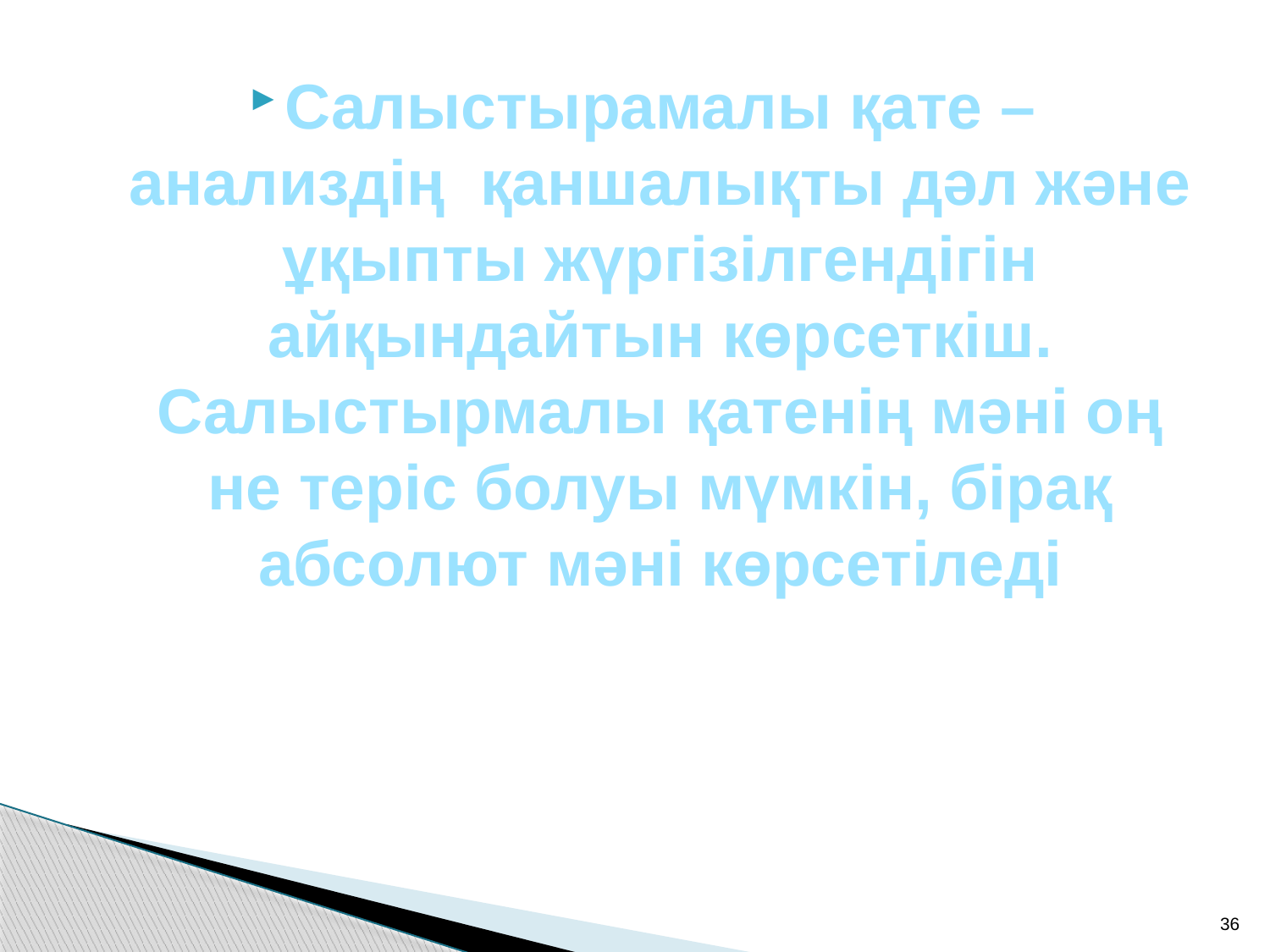

Салыстырамалы қате – анализдің  қаншалықты дәл және ұқыпты жүргiзiлгендiгiн айқындайтын көрсеткiш. Салыстырмалы қатенің мәні оң не теріс болуы мүмкін, бірақ абсолют мәні көрсетіледі
36